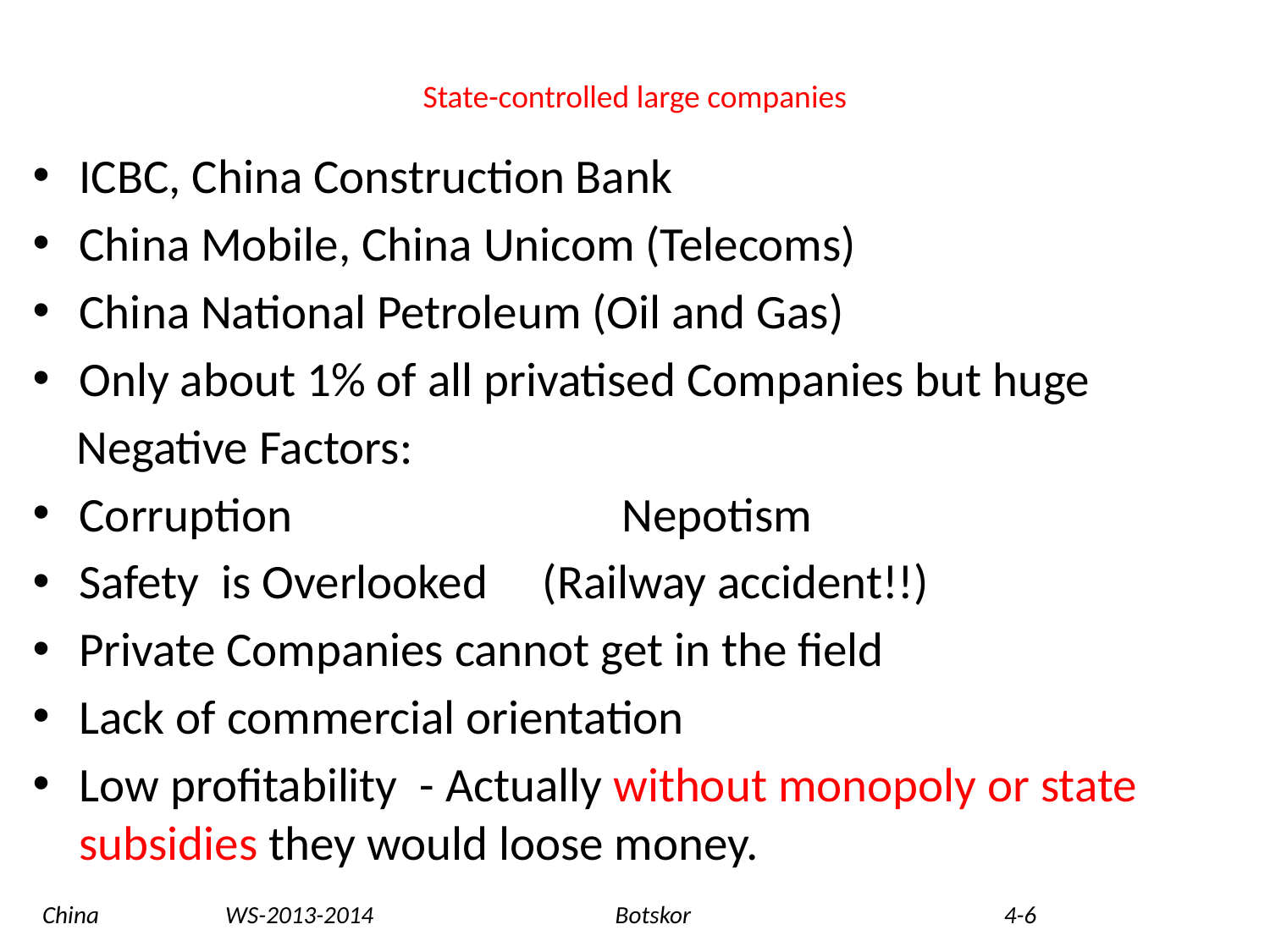

# State-controlled large companies
ICBC, China Construction Bank
China Mobile, China Unicom (Telecoms)
China National Petroleum (Oil and Gas)
Only about 1% of all privatised Companies but huge
    Negative Factors:
Corruption                              Nepotism
Safety  is Overlooked     (Railway accident!!)
Private Companies cannot get in the field
Lack of commercial orientation
Low profitability  - Actually without monopoly or state subsidies they would loose money.
China                       WS-2013-2014                                            Botskor                                                         4-6